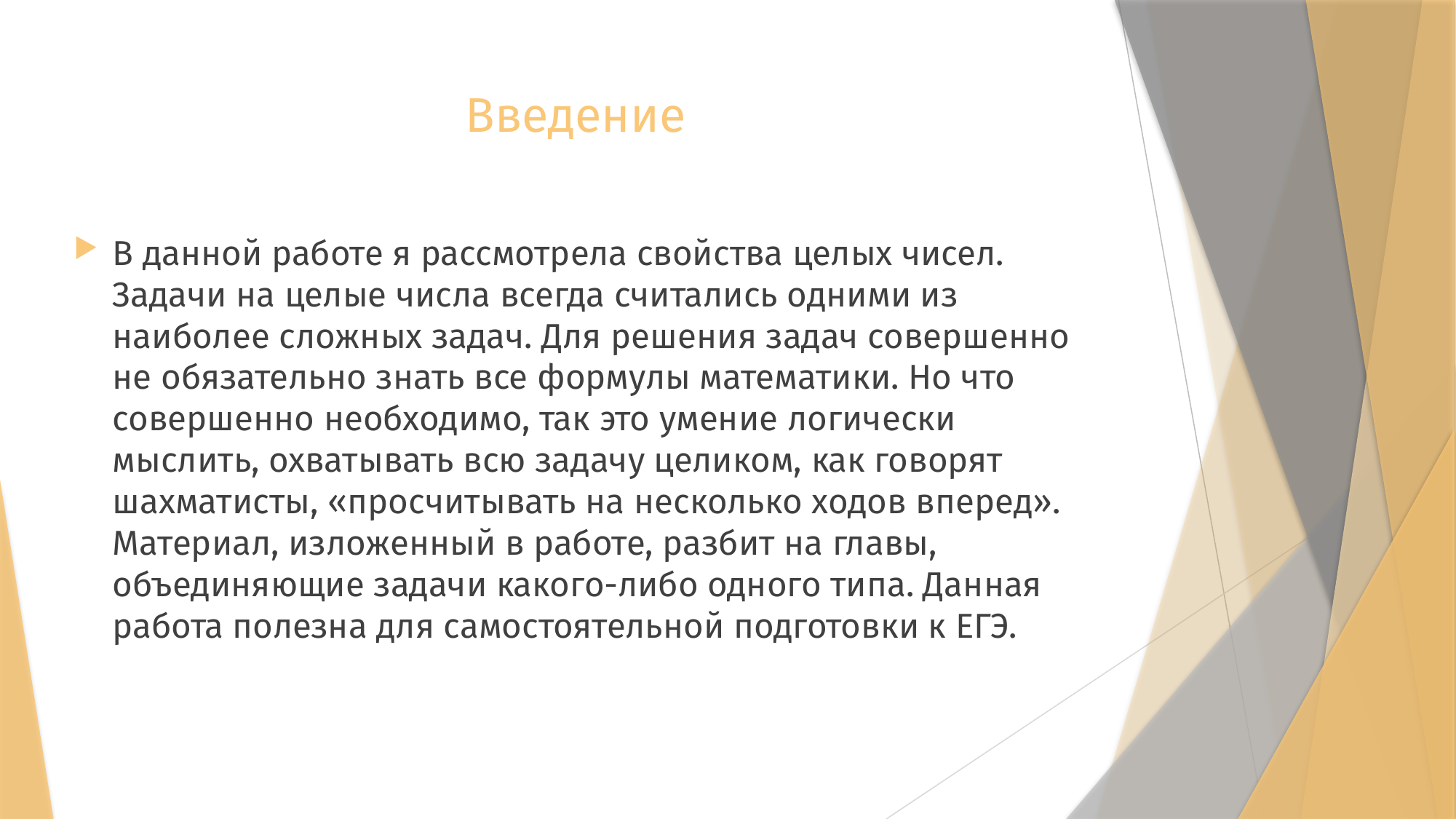

# Введение
В данной работе я рассмотрела свойства целых чисел. Задачи на целые числа всегда считались одними из наиболее сложных задач. Для решения задач совершенно не обязательно знать все формулы математики. Но что совершенно необходимо, так это умение логически мыслить, охватывать всю задачу целиком, как говорят шахматисты, «просчитывать на несколько ходов вперед». Материал, изложенный в работе, разбит на главы, объединяющие задачи какого-либо одного типа. Данная работа полезна для самостоятельной подготовки к ЕГЭ.